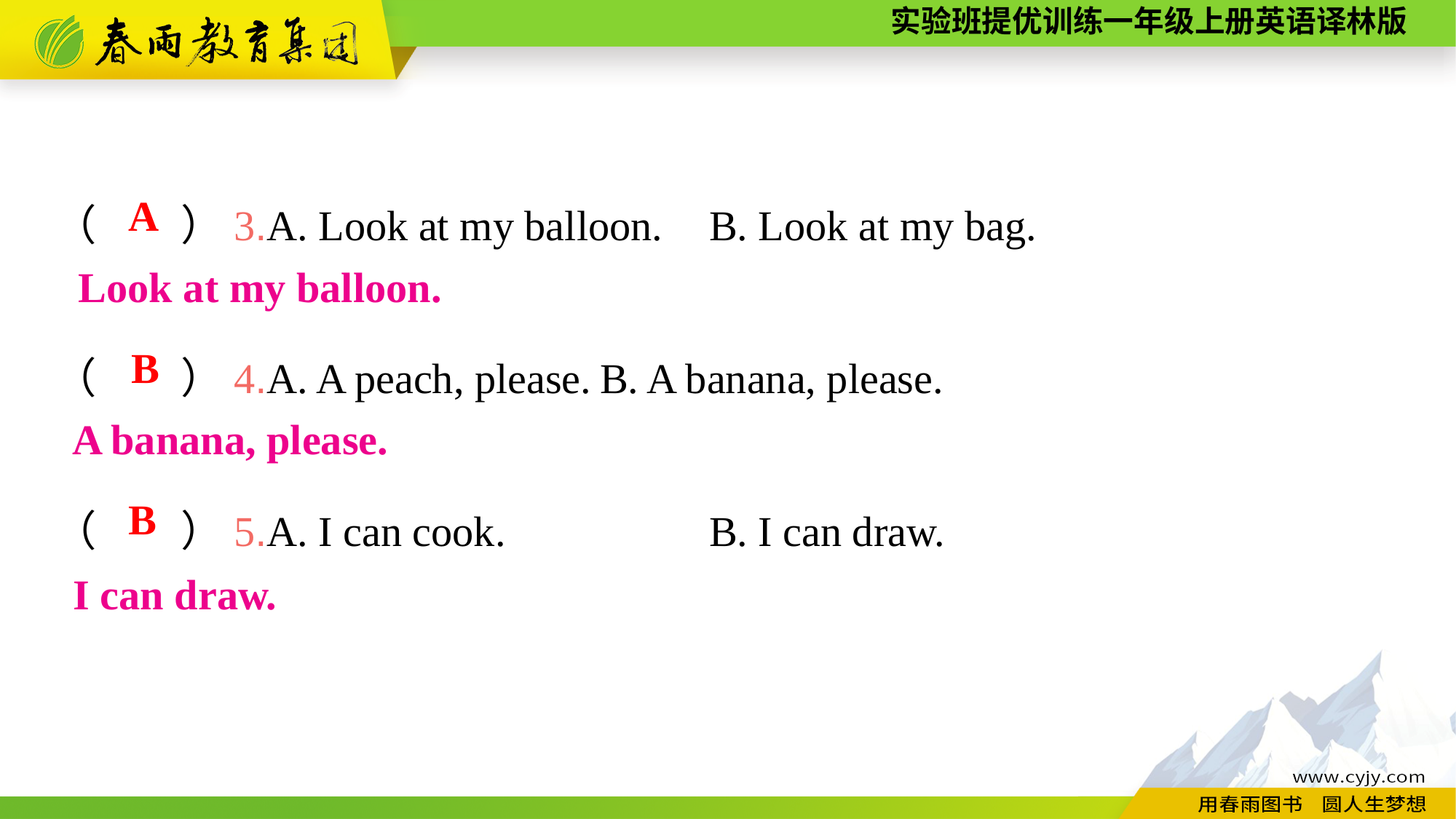

（　　）3.A. Look at my balloon.	B. Look at my bag.

（　　）4.A. A peach, please.	B. A banana, please.

（　　）5.A. I can cook.		B. I can draw.
A
Look at my balloon.
B
A banana, please.
B
I can draw.